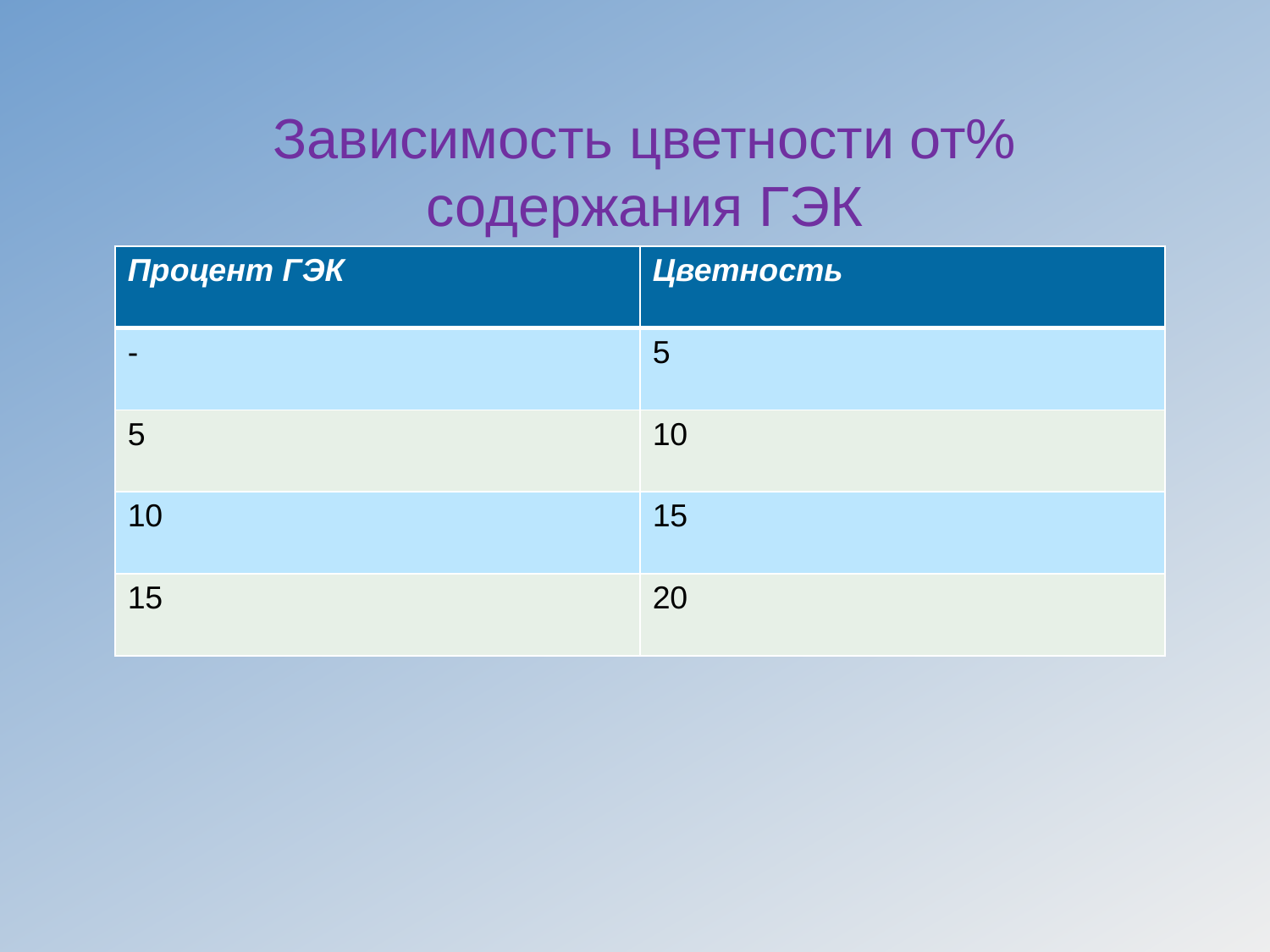

Зависимость цветности от% содержания ГЭК
| Процент ГЭК | Цветность |
| --- | --- |
| - | 5 |
| 5 | 10 |
| 10 | 15 |
| 15 | 20 |